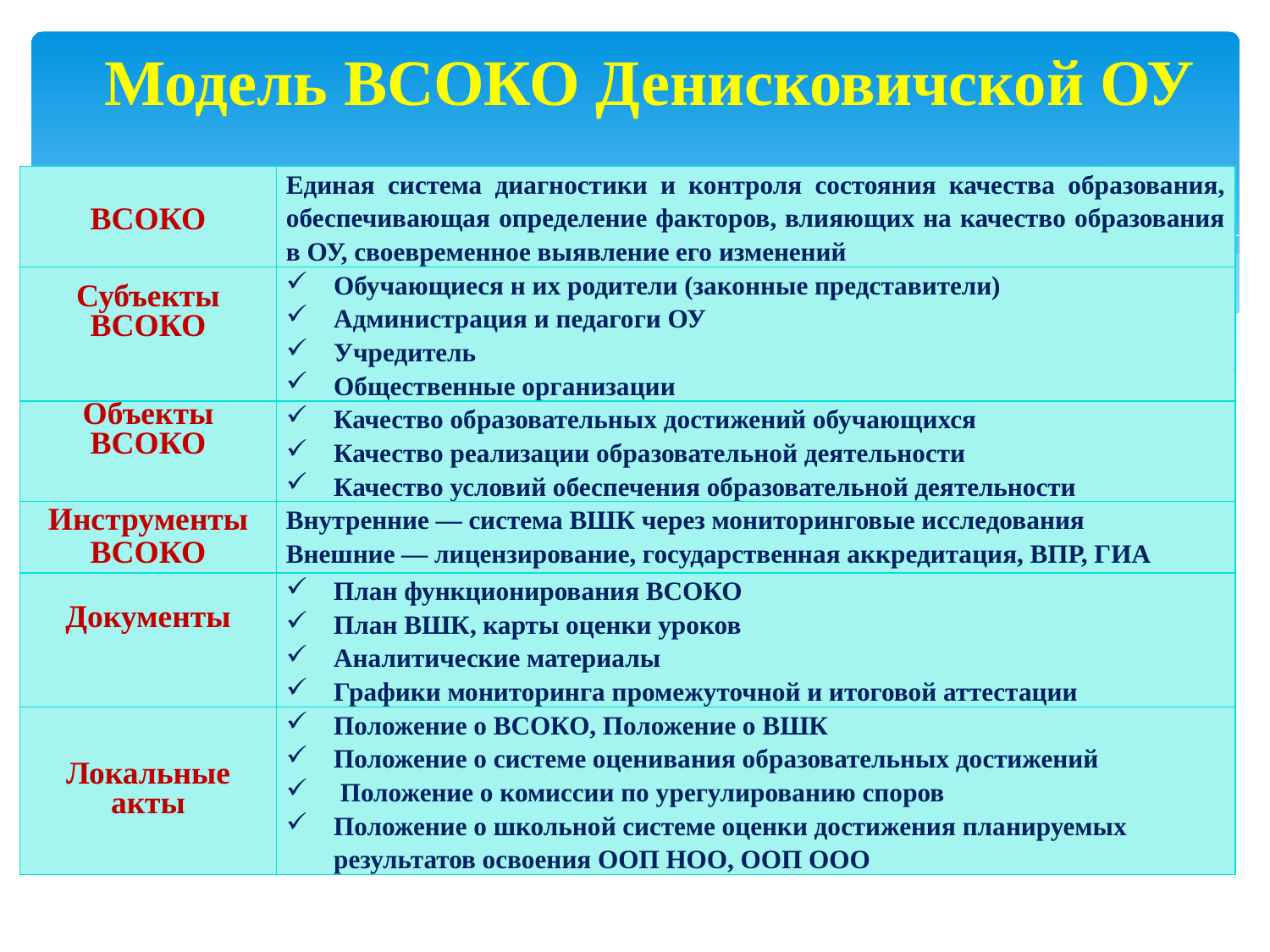

# Модель ВСОКО Денисковичской ОУ
| ВСОКО | Единая система диагностики и контроля состояния качества образования, обеспечивающая определение факторов, влияющих на качество образования в ОУ, своевременное выявление его изменений |
| --- | --- |
| Субъекты ВСОКО | Обучающиеся н их родители (законные представители) Администрация и педагоги ОУ Учредитель Общественные организации |
| Объекты ВСОКО | Качество образовательных достижений обучающихся Качество реализации образовательной деятельности Качество условий обеспечения образовательной деятельности |
| Инструменты ВСОКО | Внутренние — система ВШК через мониторинговые исследования Внешние — лицензирование, государственная аккредитация, ВПР, ГИА |
| Документы | План функционирования ВСОКО План ВШК, карты оценки уроков Аналитические материалы Графики мониторинга промежуточной и итоговой аттестации |
| Локальные акты | Положение о ВСОКО, Положение о ВШК Положение о системе оценивания образовательных достижений Положение о комиссии по урегулированию споров Положение о школьной системе оценки достижения планируемых результатов освоения ООП НОО, ООП ООО |